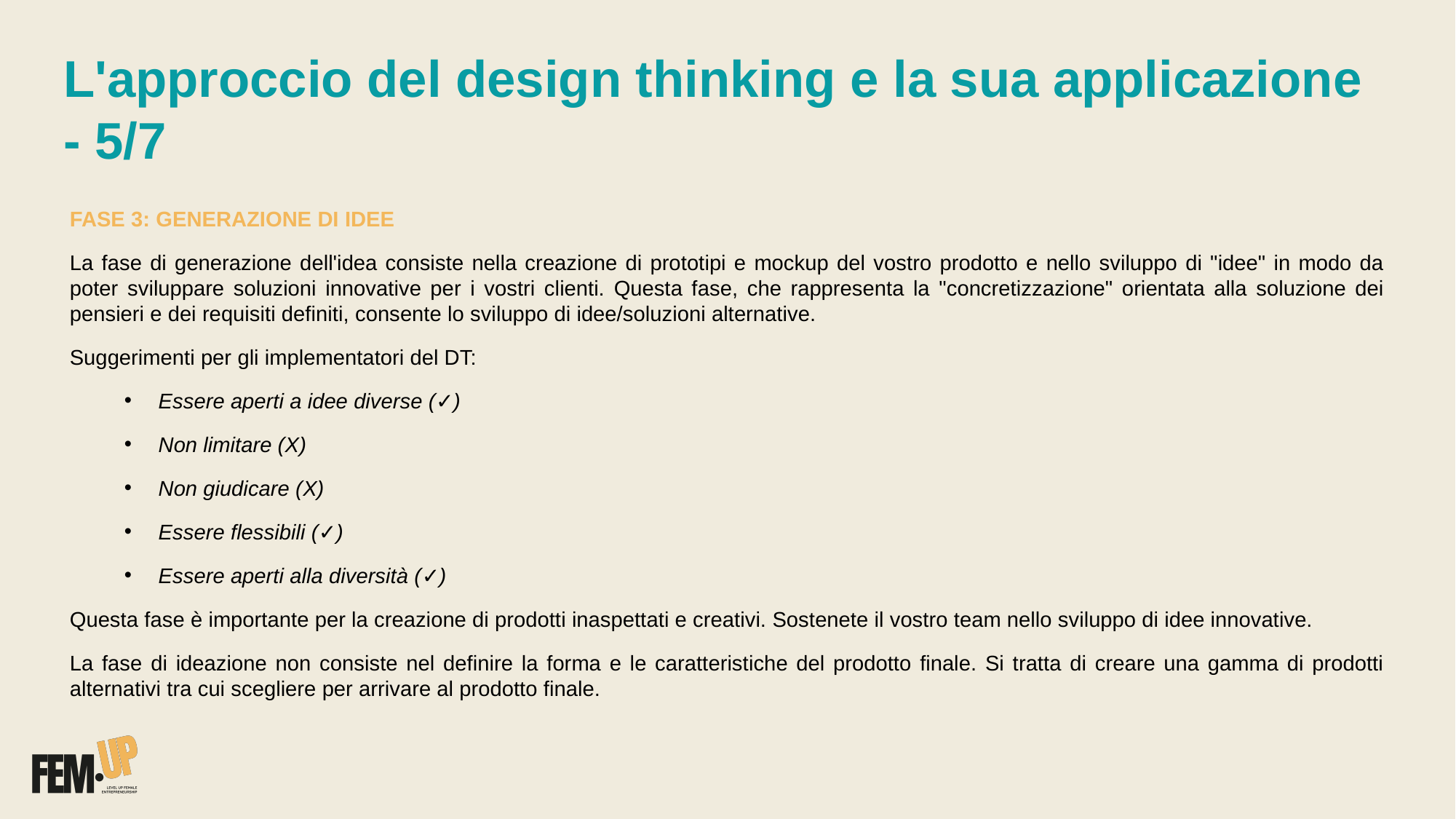

L'approccio del design thinking e la sua applicazione - 5/7
FASE 3: GENERAZIONE DI IDEE
La fase di generazione dell'idea consiste nella creazione di prototipi e mockup del vostro prodotto e nello sviluppo di "idee" in modo da poter sviluppare soluzioni innovative per i vostri clienti. Questa fase, che rappresenta la "concretizzazione" orientata alla soluzione dei pensieri e dei requisiti definiti, consente lo sviluppo di idee/soluzioni alternative.
Suggerimenti per gli implementatori del DT:
Essere aperti a idee diverse (✓)
Non limitare (X)
Non giudicare (X)
Essere flessibili (✓)
Essere aperti alla diversità (✓)
Questa fase è importante per la creazione di prodotti inaspettati e creativi. Sostenete il vostro team nello sviluppo di idee innovative.
La fase di ideazione non consiste nel definire la forma e le caratteristiche del prodotto finale. Si tratta di creare una gamma di prodotti alternativi tra cui scegliere per arrivare al prodotto finale.